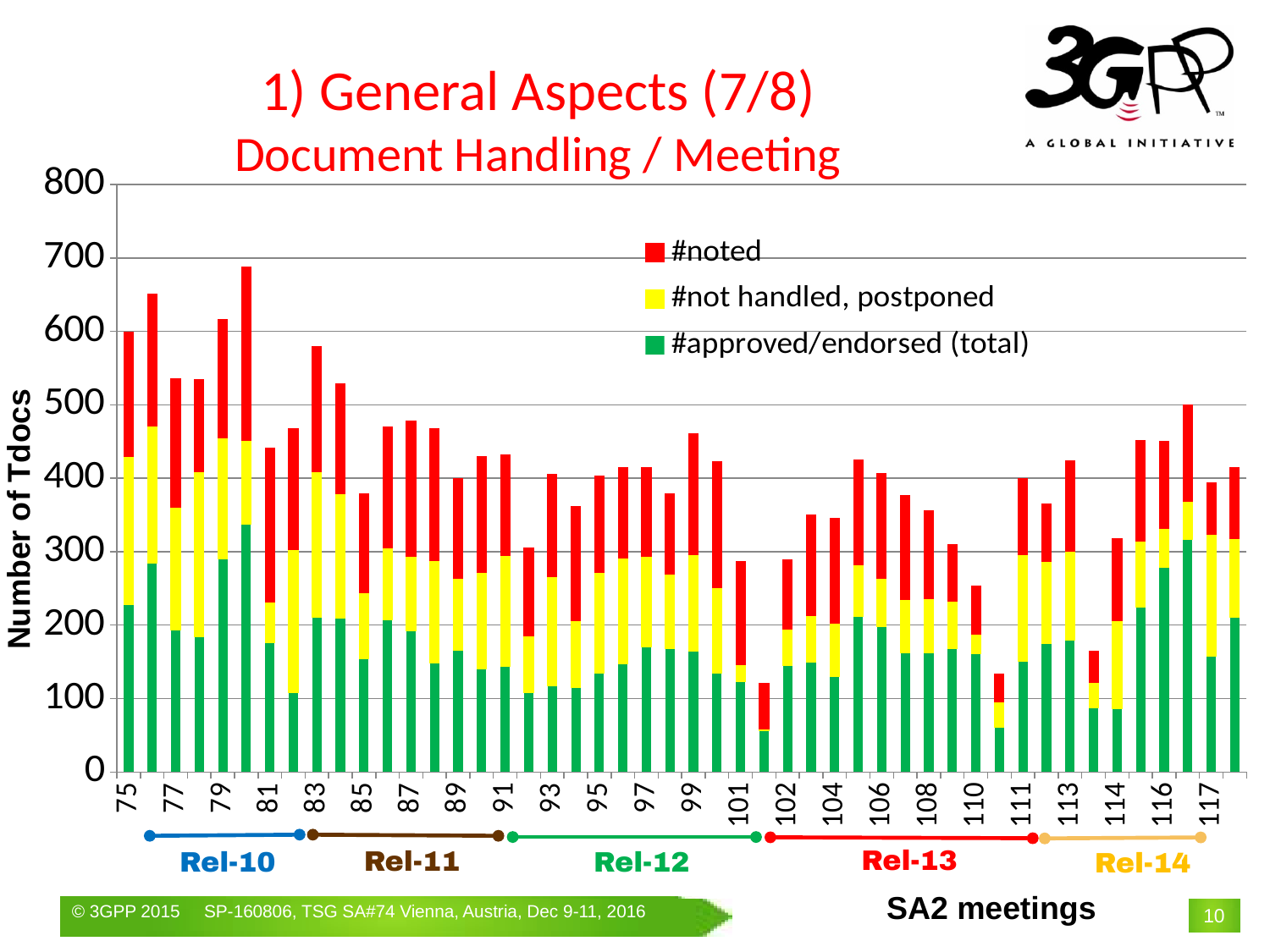

# 1) General Aspects (7/8) Document Handling / Meeting

### Chart

| Category | #approved/endorsed (total) | #not handled, postponed | #noted |
|---|---|---|---|
| 75 | 228.0 | 202.0 | 169.0 |
| 76 | 284.0 | 187.0 | 180.0 |
| 77 | 193.0 | 167.0 | 175.0 |
| 78 | 184.0 | 225.0 | 125.0 |
| 79 | 290.0 | 165.0 | 161.0 |
| 80 | 337.0 | 114.0 | 237.0 |
| 81 | 176.0 | 55.0 | 210.0 |
| 82 | 108.0 | 195.0 | 164.0 |
| 83 | 210.0 | 199.0 | 170.0 |
| 84 | 209.0 | 170.0 | 150.0 |
| 85 | 154.0 | 90.0 | 135.0 |
| 86 | 207.0 | 98.0 | 165.0 |
| 87 | 192.0 | 101.0 | 185.0 |
| 88 | 148.0 | 140.0 | 179.0 |
| 89 | 166.0 | 97.0 | 137.0 |
| 90 | 140.0 | 132.0 | 157.0 |
| 91 | 144.0 | 151.0 | 137.0 |
| 92 | 108.0 | 77.0 | 120.0 |
| 93 | 117.0 | 149.0 | 139.0 |
| 94 | 115.0 | 91.0 | 155.0 |
| 95 | 134.0 | 138.0 | 131.0 |
| 96 | 147.0 | 144.0 | 123.0 |
| 97 | 170.0 | 124.0 | 121.0 |
| 98 | 168.0 | 101.0 | 110.0 |
| 99 | 165.0 | 131.0 | 165.0 |
| 100 | 134.0 | 117.0 | 172.0 |
| 101 | 123.0 | 23.0 | 141.0 |
| 101b | 56.0 | 3.0 | 62.0 |
| 102 | 145.0 | 49.0 | 95.0 |
| 103 | 150.0 | 63.0 | 137.0 |
| 104 | 130.0 | 72.0 | 143.0 |
| 105 | 212.0 | 70.0 | 143.0 |
| 106 | 198.0 | 66.0 | 143.0 |
| 107+E | 162.0 | 73.0 | 141.0 |
| 108 | 162.0 | 74.0 | 120.0 |
| 109 | 168.0 | 65.0 | 77.0 |
| 110 | 161.0 | 27.0 | 65.0 |
| 110AH | 61.0 | 34.0 | 38.0 |
| 111 | 151.0 | 145.0 | 103.0 |
| 112 | 175.0 | 112.0 | 78.0 |
| 113 | 180.0 | 120.0 | 124.0 |
| 113AH | 87.0 | 35.0 | 43.0 |
| 114 | 86.0 | 120.0 | 112.0 |
| 115 | 224.0 | 90.0 | 137.0 |
| 116 | 278.0 | 53.0 | 119.0 |
| 116bis | 317.0 | 52.0 | 131.0 |
| 117 | 158.0 | 166.0 | 70.0 |
| 118 | 210.0 | 108.0 | 97.0 |
Number of Tdocs
Rel-13
Rel-11
Rel-12
Rel-10
Rel-14
SA2 meetings